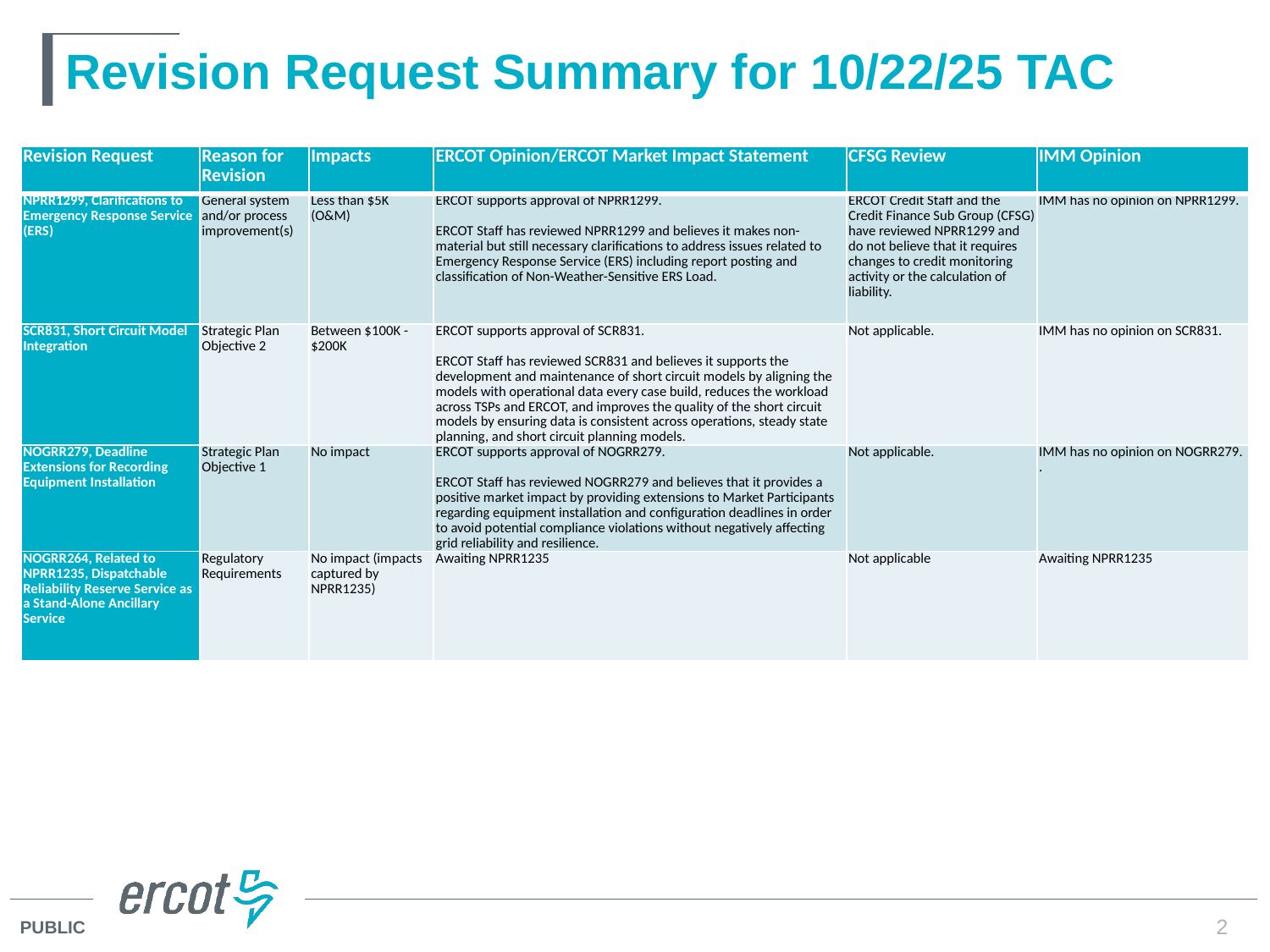

# Revision Request Summary for 10/22/25 TAC
| Revision Request | Reason for Revision | Impacts | ERCOT Opinion/ERCOT Market Impact Statement | CFSG Review | IMM Opinion |
| --- | --- | --- | --- | --- | --- |
| NPRR1299, Clarifications to Emergency Response Service (ERS) | General system and/or process improvement(s) | Less than $5K (O&M) | ERCOT supports approval of NPRR1299. ERCOT Staff has reviewed NPRR1299 and believes it makes non-material but still necessary clarifications to address issues related to Emergency Response Service (ERS) including report posting and classification of Non-Weather-Sensitive ERS Load. | ERCOT Credit Staff and the Credit Finance Sub Group (CFSG) have reviewed NPRR1299 and do not believe that it requires changes to credit monitoring activity or the calculation of liability. | IMM has no opinion on NPRR1299. |
| SCR831, Short Circuit Model Integration | Strategic Plan Objective 2 | Between $100K - $200K | ERCOT supports approval of SCR831. ERCOT Staff has reviewed SCR831 and believes it supports the development and maintenance of short circuit models by aligning the models with operational data every case build, reduces the workload across TSPs and ERCOT, and improves the quality of the short circuit models by ensuring data is consistent across operations, steady state planning, and short circuit planning models. | Not applicable. | IMM has no opinion on SCR831. |
| NOGRR279, Deadline Extensions for Recording Equipment Installation | Strategic Plan Objective 1 | No impact | ERCOT supports approval of NOGRR279. ERCOT Staff has reviewed NOGRR279 and believes that it provides a positive market impact by providing extensions to Market Participants regarding equipment installation and configuration deadlines in order to avoid potential compliance violations without negatively affecting grid reliability and resilience. | Not applicable. | IMM has no opinion on NOGRR279. . |
| NOGRR264, Related to NPRR1235, Dispatchable Reliability Reserve Service as a Stand-Alone Ancillary Service | Regulatory Requirements | No impact (impacts captured by NPRR1235) | Awaiting NPRR1235 | Not applicable | Awaiting NPRR1235 |
2